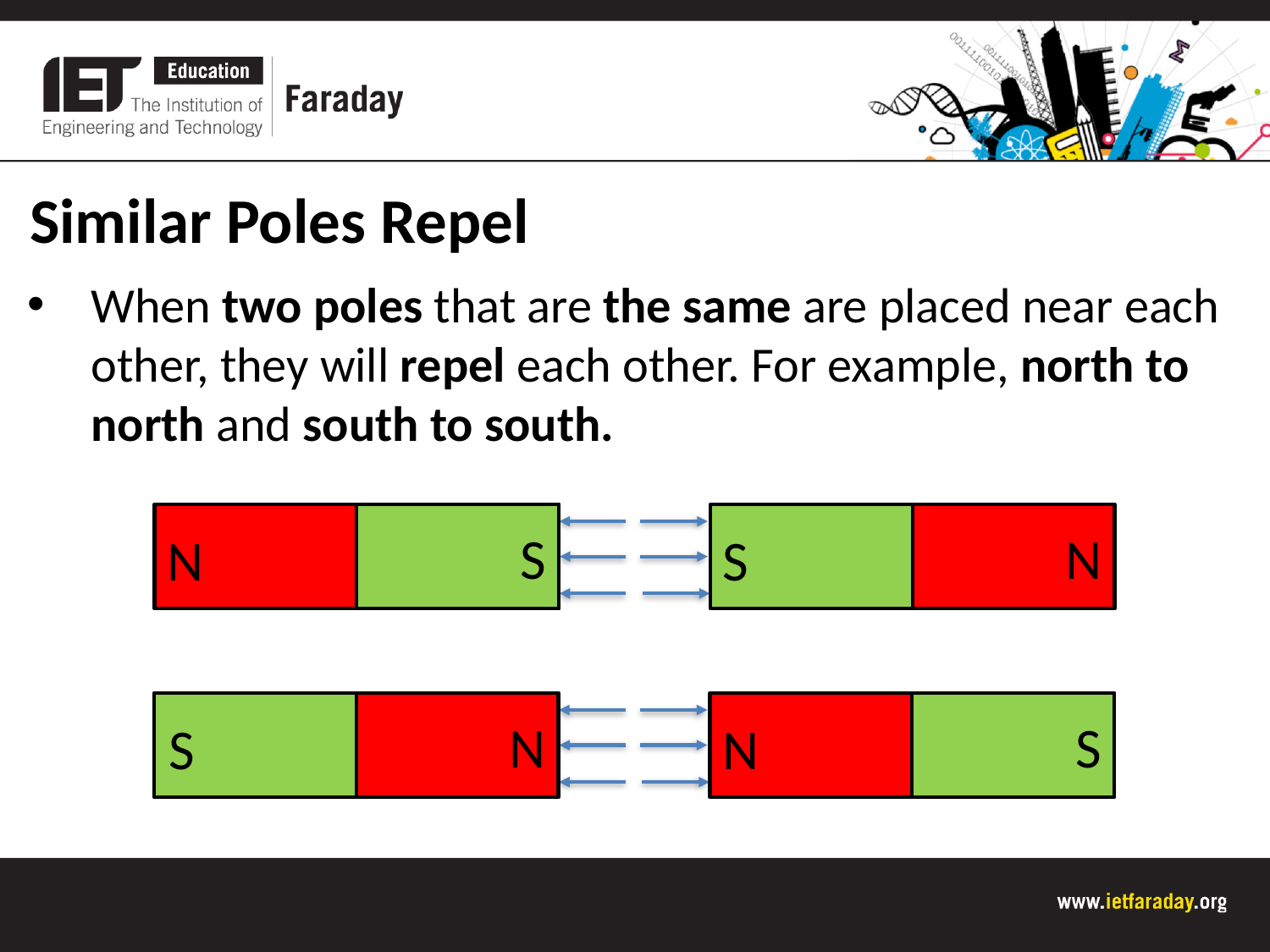

Similar Poles Repel
When two poles that are the same are placed near each other, they will repel each other. For example, north to north and south to south.

S
N

N
S

N
S

S
N